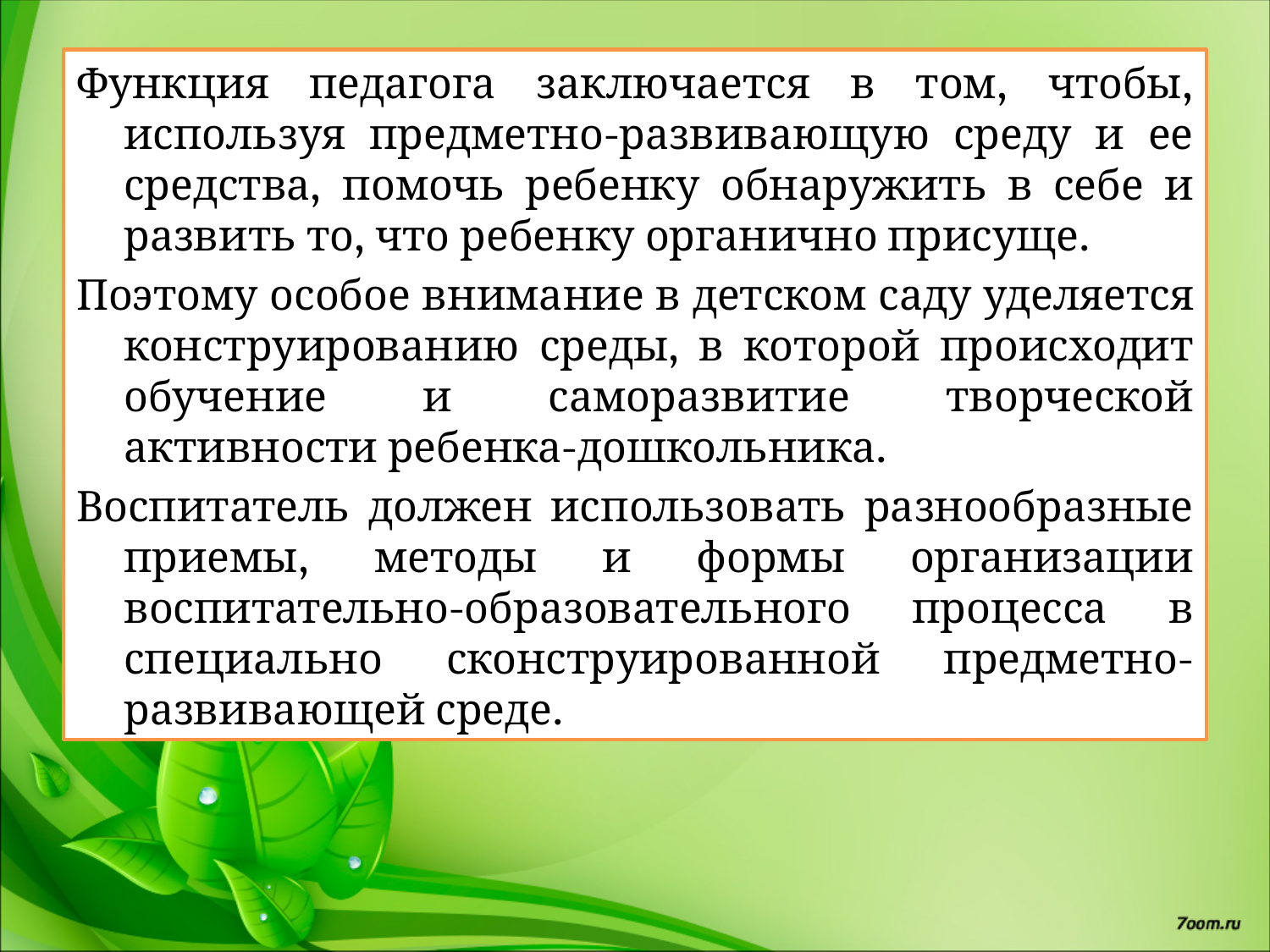

Функция педагога заключается в том, чтобы, используя предметно-развивающую среду и ее средства, помочь ребенку обнаружить в себе и развить то, что ребенку органично присуще.
Поэтому особое внимание в детском саду уделяется конструированию среды, в которой происходит обучение и саморазвитие творческой активности ребенка-дошкольника.
Воспитатель должен использовать разнообразные приемы, методы и формы организации воспитательно-образовательного процесса в специально сконструированной предметно-развивающей среде.